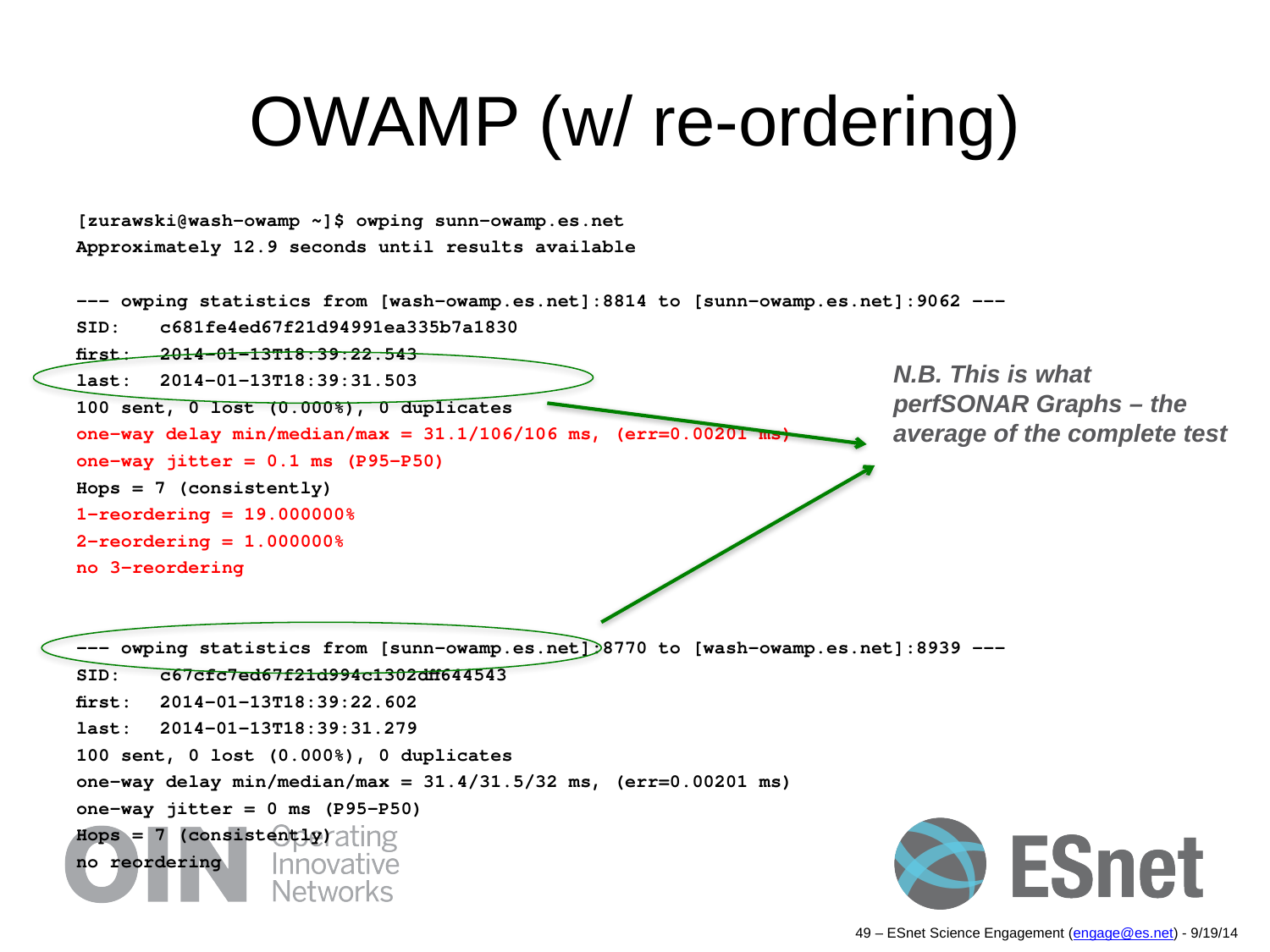

# OWAMP (w/ re-ordering)
[zurawski@wash-owamp ~]$ owping sunn-owamp.es.net
Approximately 12.9 seconds until results available

--- owping statistics from [wash-owamp.es.net]:8814 to [sunn-owamp.es.net]:9062 ---
SID:	c681fe4ed67f21d94991ea335b7a1830
first:	2014-01-13T18:39:22.543
last:	2014-01-13T18:39:31.503
100 sent, 0 lost (0.000%), 0 duplicates
one-way delay min/median/max = 31.1/106/106 ms, (err=0.00201 ms)
one-way jitter = 0.1 ms (P95-P50)
Hops = 7 (consistently)
1-reordering = 19.000000%
2-reordering = 1.000000%
no 3-reordering

--- owping statistics from [sunn-owamp.es.net]:8770 to [wash-owamp.es.net]:8939 ---
SID:	c67cfc7ed67f21d994c1302dff644543
first:	2014-01-13T18:39:22.602
last:	2014-01-13T18:39:31.279
100 sent, 0 lost (0.000%), 0 duplicates
one-way delay min/median/max = 31.4/31.5/32 ms, (err=0.00201 ms)
one-way jitter = 0 ms (P95-P50)
Hops = 7 (consistently)
no reordering

	N.B. This is what perfSONAR Graphs – the average of the complete test

49 – ESnet Science Engagement (engage@es.net) - 9/19/14